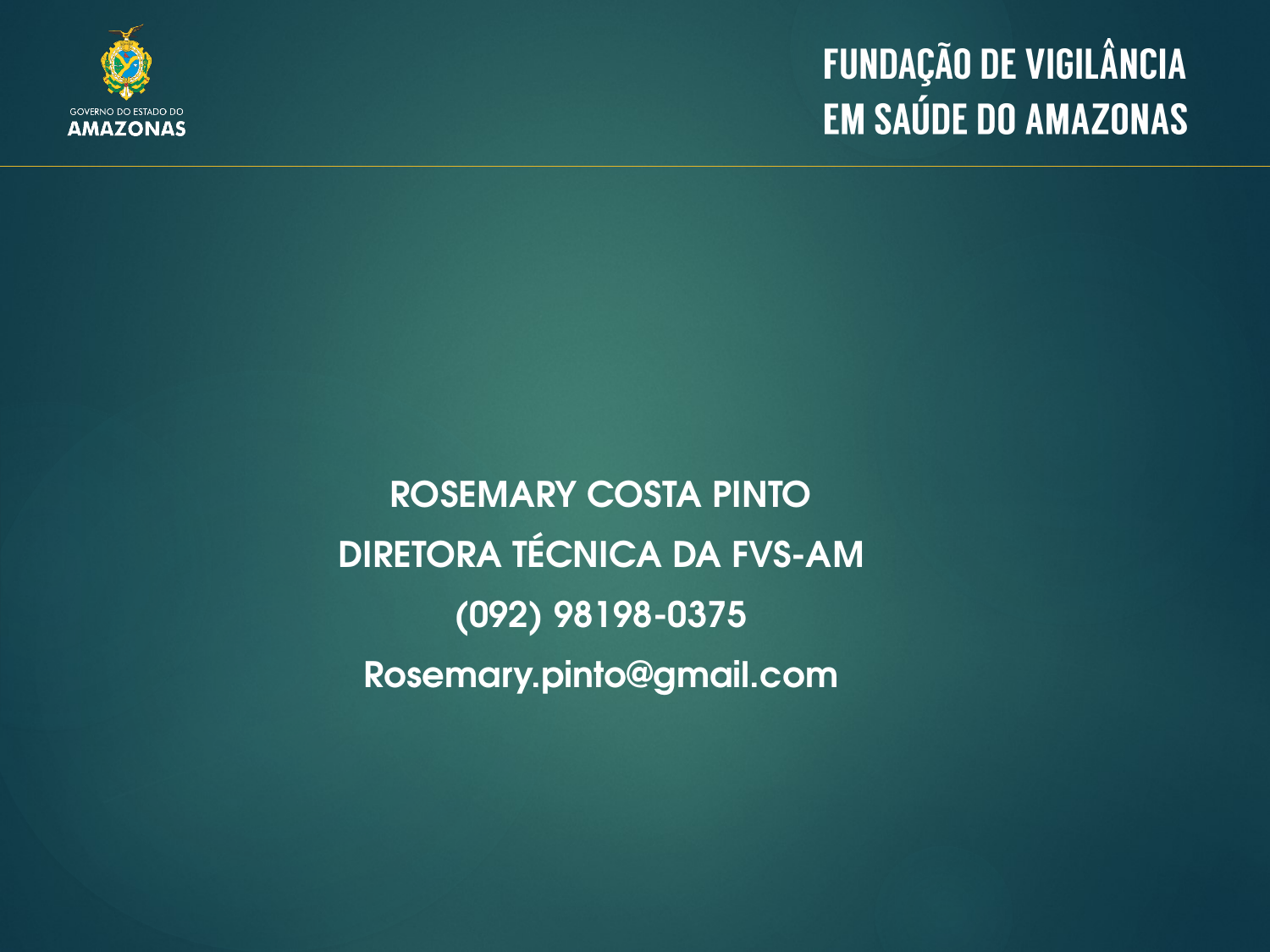

ROSEMARY COSTA PINTO
DIRETORA TÉCNICA DA FVS-AM
(092) 98198-0375
Rosemary.pinto@gmail.com